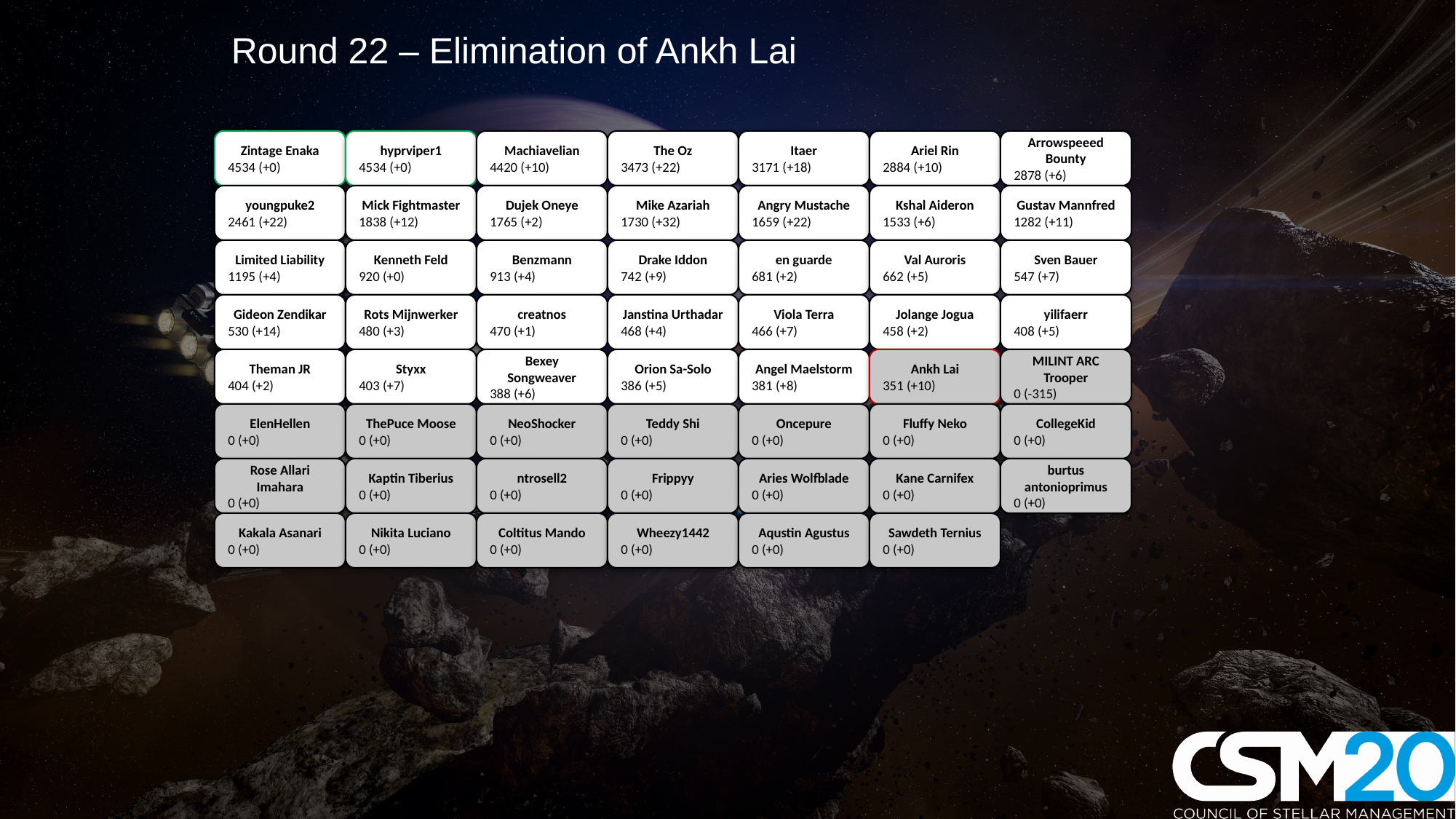

Round 22 – Elimination of Ankh Lai
Zintage Enaka
4534 (+0)
hyprviper1
4534 (+0)
Machiavelian
4420 (+10)
The Oz
3473 (+22)
Itaer
3171 (+18)
Ariel Rin
2884 (+10)
Arrowspeeed Bounty
2878 (+6)
youngpuke2
2461 (+22)
Mick Fightmaster
1838 (+12)
Dujek Oneye
1765 (+2)
Mike Azariah
1730 (+32)
Angry Mustache
1659 (+22)
Kshal Aideron
1533 (+6)
Gustav Mannfred
1282 (+11)
Limited Liability
1195 (+4)
Kenneth Feld
920 (+0)
Benzmann
913 (+4)
Drake Iddon
742 (+9)
en guarde
681 (+2)
Val Auroris
662 (+5)
Sven Bauer
547 (+7)
Gideon Zendikar
530 (+14)
Rots Mijnwerker
480 (+3)
creatnos
470 (+1)
Janstina Urthadar
468 (+4)
Viola Terra
466 (+7)
Jolange Jogua
458 (+2)
yilifaerr
408 (+5)

Theman JR
404 (+2)
Styxx
403 (+7)
Bexey Songweaver
388 (+6)
Orion Sa-Solo
386 (+5)
Angel Maelstorm
381 (+8)
Ankh Lai
351 (+10)
MILINT ARC Trooper
0 (-315)
ElenHellen
0 (+0)
ThePuce Moose
0 (+0)
NeoShocker
0 (+0)
Teddy Shi
0 (+0)
Oncepure
0 (+0)
Fluffy Neko
0 (+0)
CollegeKid
0 (+0)
Rose Allari Imahara
0 (+0)
Kaptin Tiberius
0 (+0)
ntrosell2
0 (+0)
Frippyy
0 (+0)
Aries Wolfblade
0 (+0)
Kane Carnifex
0 (+0)
burtus antonioprimus
0 (+0)
Kakala Asanari
0 (+0)
Nikita Luciano
0 (+0)
Coltitus Mando
0 (+0)
Wheezy1442
0 (+0)
Aqustin Agustus
0 (+0)
Sawdeth Ternius
0 (+0)
#